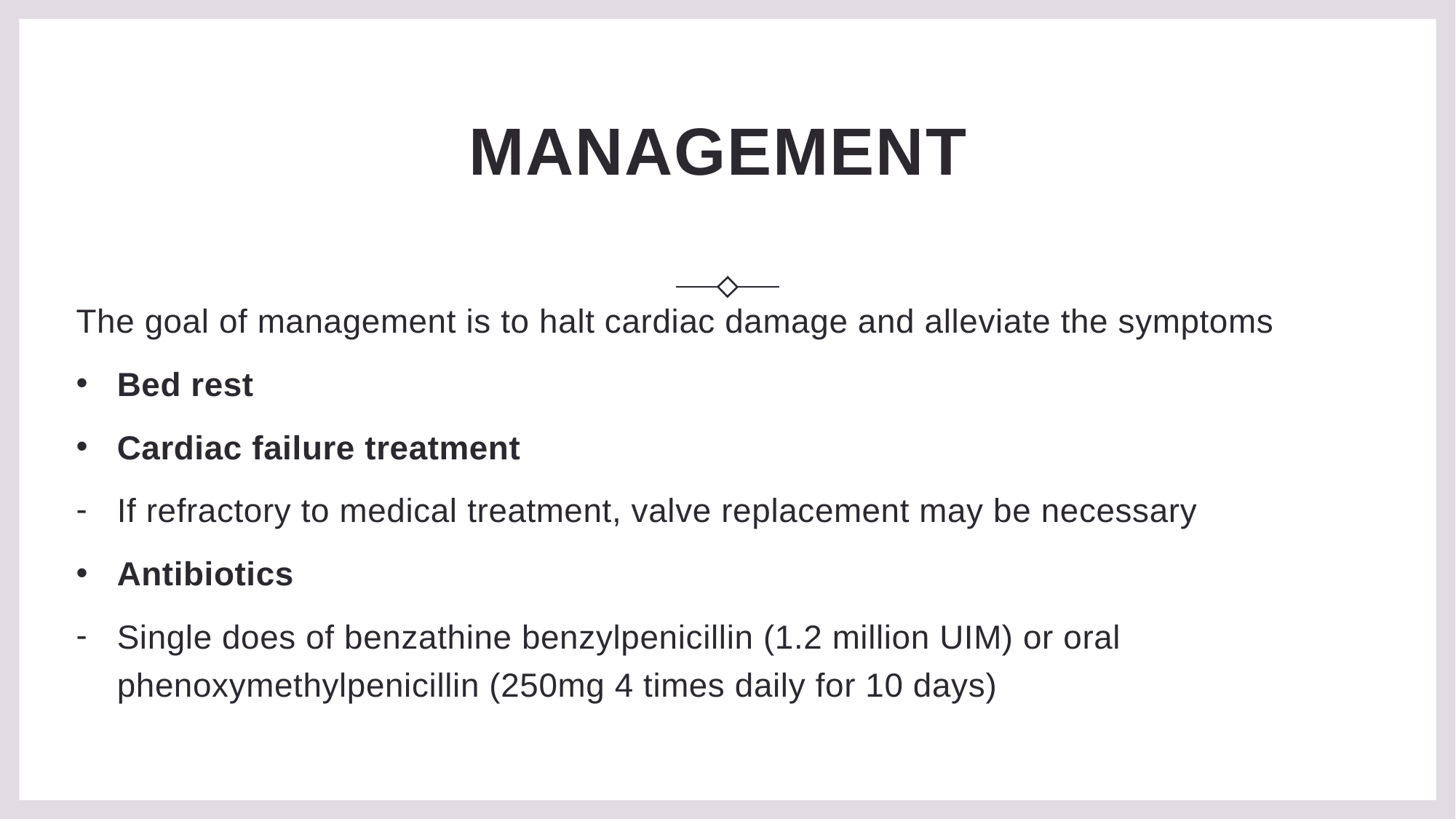

# MANAGEMENT
The goal of management is to halt cardiac damage and alleviate the symptoms
Bed rest
Cardiac failure treatment
If refractory to medical treatment, valve replacement may be necessary
Antibiotics
Single does of benzathine benzylpenicillin (1.2 million UIM) or oral phenoxymethylpenicillin (250mg 4 times daily for 10 days)

13
RHEUMATIC FEVER, CIVIL HOPSITAL KARACHI